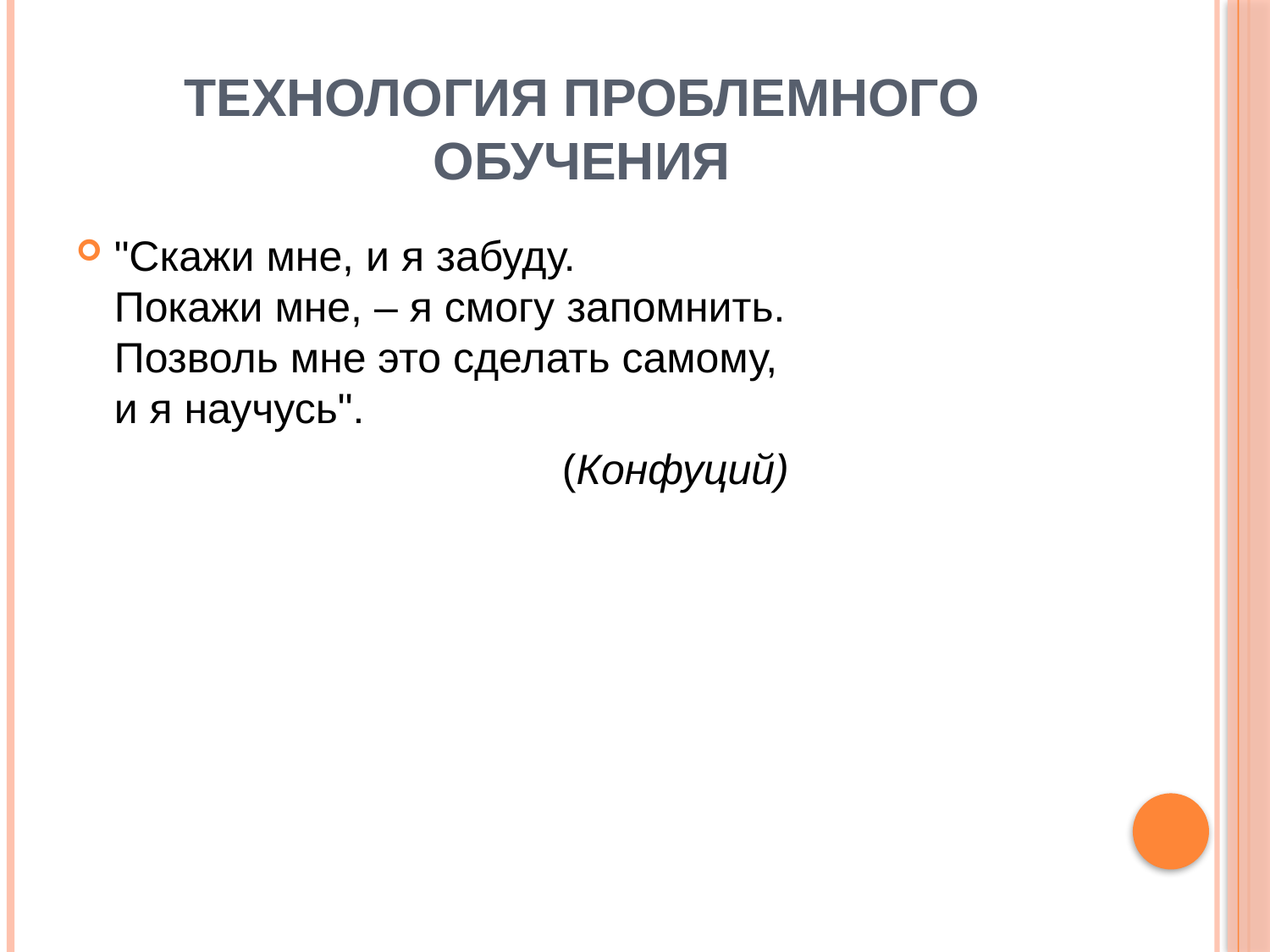

# Технология проблемного обучения
"Скажи мне, и я забуду. 
Покажи мне, – я смогу запомнить. 
Позволь мне это сделать самому,
и я научусь".
                                         (Конфуций)